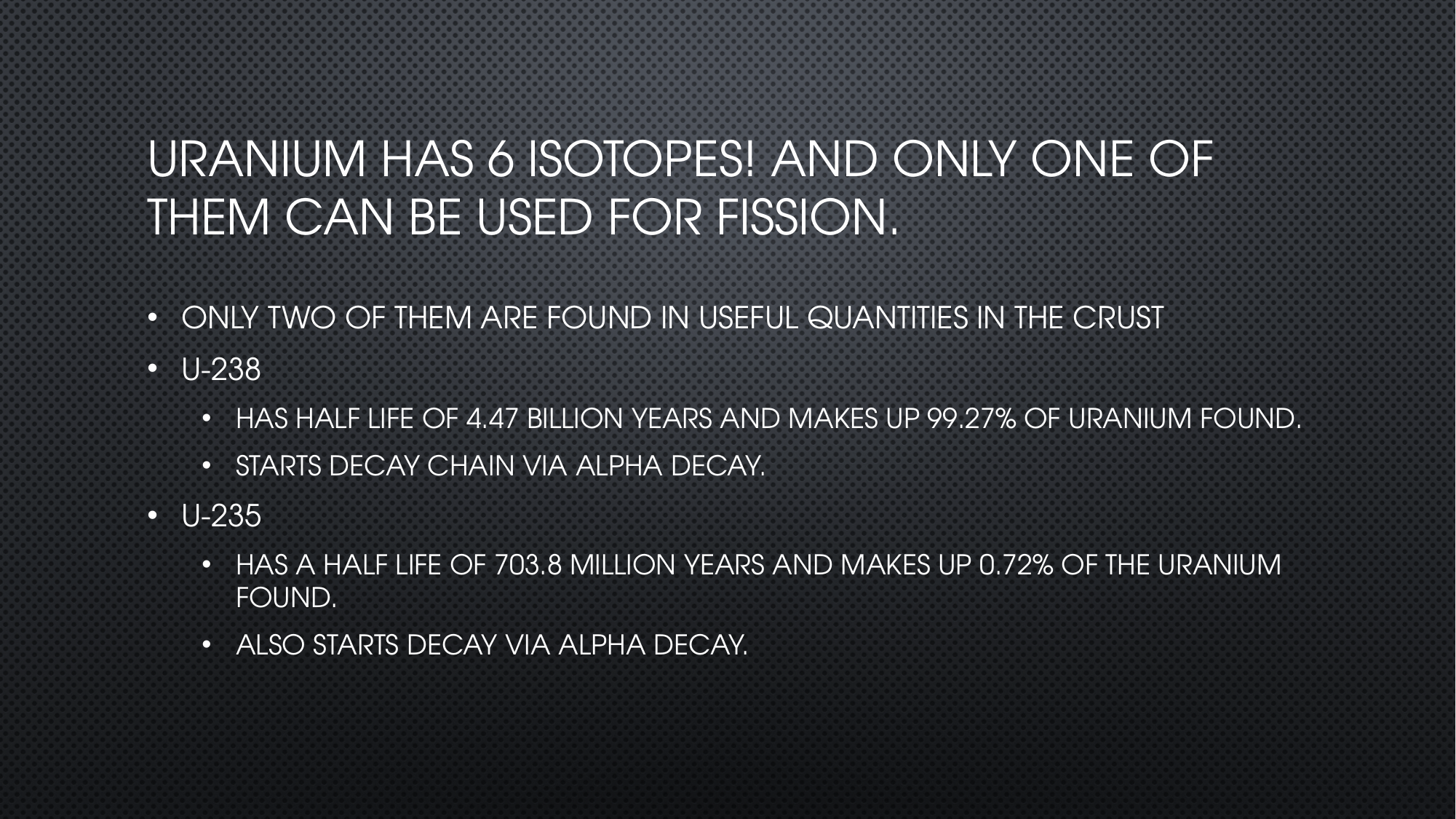

# Uranium has 6 isotopes! And only one of them can be used for fission.
Only two of them are found in useful quantities in the crust
U-238
has half life of 4.47 billion years and makes up 99.27% of uranium found.
Starts decay chain via alpha decay.
U-235
has a half life of 703.8 million years and makes up 0.72% of the uranium found.
Also starts decay via alpha decay.